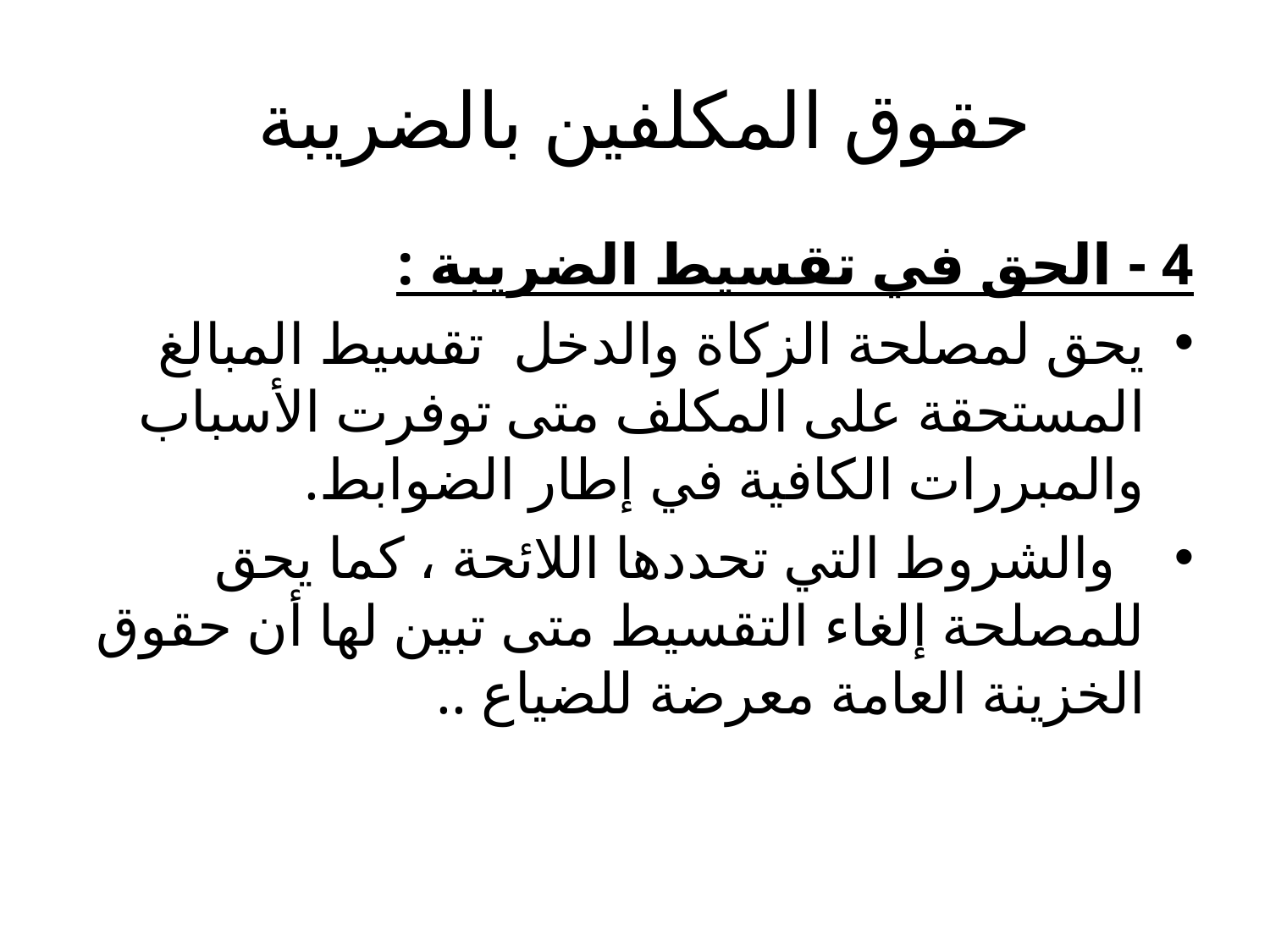

# حقوق المكلفين بالضريبة
4 - الحق في تقسيط الضريبة :
يحق لمصلحة الزكاة والدخل  تقسيط المبالغ المستحقة على المكلف متى توفرت الأسباب والمبررات الكافية في إطار الضوابط.
  والشروط التي تحددها اللائحة ، كما يحق  للمصلحة إلغاء التقسيط متى تبين لها أن حقوق الخزينة العامة معرضة للضياع ..